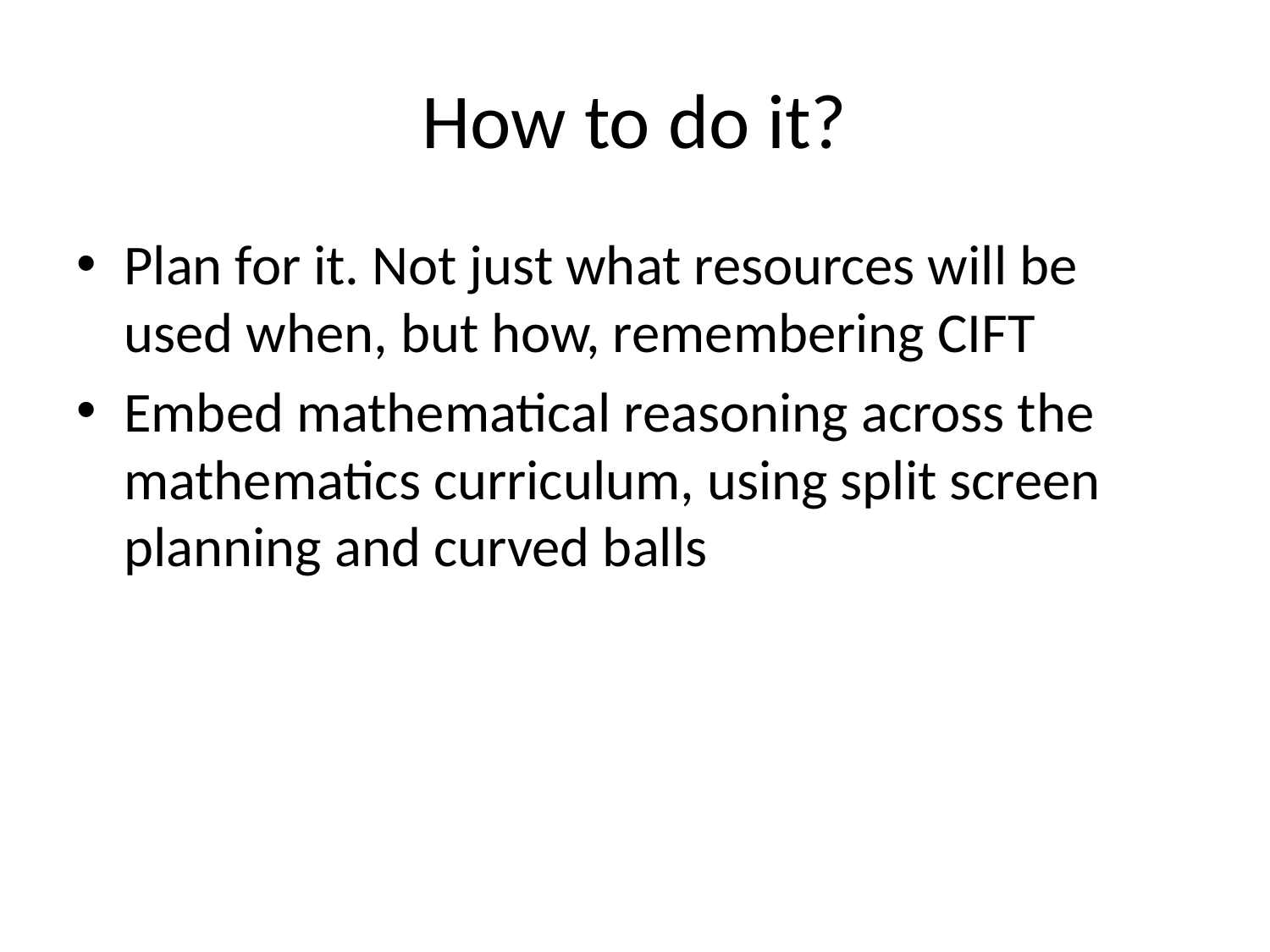

# How to do it?
Plan for it. Not just what resources will be used when, but how, remembering CIFT
Embed mathematical reasoning across the mathematics curriculum, using split screen planning and curved balls